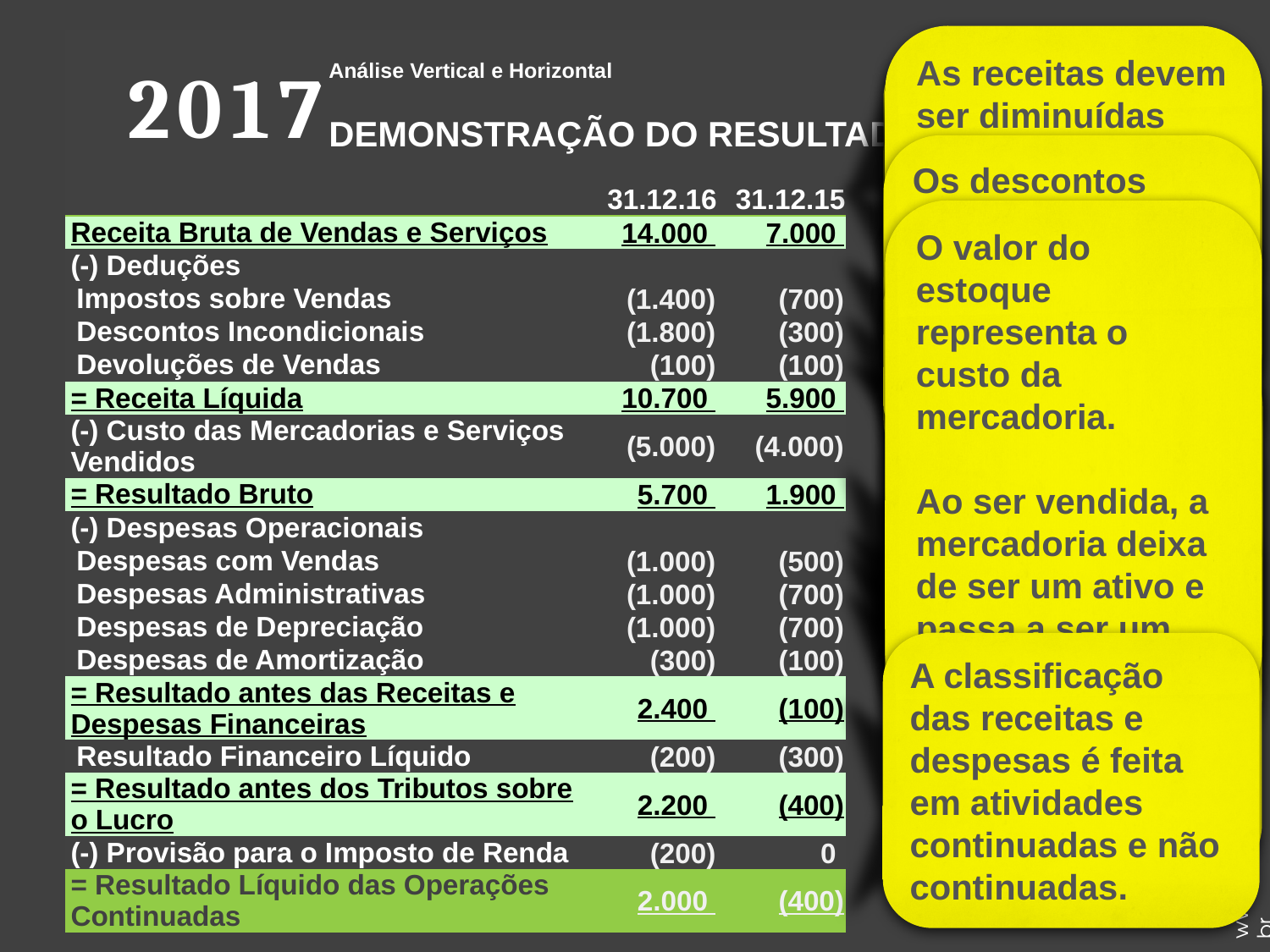

As receitas devem ser diminuídas dos descontos e abatimentos concedidos e dos valores coletados em nome de terceiros.
| 2017 | Análise Vertical e Horizontal |  |  |  |  |
| --- | --- | --- | --- | --- | --- |
|  | DEMONSTRAÇÃO DO RESULTADO |  |  |  |  |
|  |  | 31.12.16 | 31.12.15 | V% | H% |
| Receita Bruta de Vendas e Serviços |  | 14.000 | 7.000 | 118,6% | 200,0% |
| (-) Deduções |  |  |  |  |  |
| Impostos sobre Vendas |  | (1.400) | (700) | -11,9% | 200,0% |
| Descontos Incondicionais |  | (1.800) | (300) | -5,1% | 600,0% |
| Devoluções de Vendas |  | (100) | (100) | -1,7% | 100,0% |
| = Receita Líquida |  | 10.700 | 5.900 | 100,0% | 181,4% |
| (-) Custo das Mercadorias e Serviços Vendidos |  | (5.000) | (4.000) | -67,8% | 125,0% |
| = Resultado Bruto |  | 5.700 | 1.900 | 32,2% | 300,0% |
| (-) Despesas Operacionais |  |  |  |  |  |
| Despesas com Vendas |  | (1.000) | (500) | -8,5% | 200,0% |
| Despesas Administrativas |  | (1.000) | (700) | -11,9% | 142,9% |
| Despesas de Depreciação |  | (1.000) | (700) | -11,9% | 142,9% |
| Despesas de Amortização |  | (300) | (100) | -1,7% | 300,0% |
| = Resultado antes das Receitas e Despesas Financeiras |  | 2.400 | (100) | -1,7% | -2400,0% |
| Resultado Financeiro Líquido |  | (200) | (300) | -5,1% | 66,7% |
| = Resultado antes dos Tributos sobre o Lucro |  | 2.200 | (400) | -6,8% | -550,0% |
| (-) Provisão para o Imposto de Renda |  | (200) | 0 | 0,0% |  |
| = Resultado Líquido das Operações Continuadas |  | 2.000 | (400) | -6,8% | -500,0% |
A receita bruta engloba valores que não são realmente receitas da empresa.
Nos impostos incidentes sobre vendas, a empresa atua como mera repassadora do valor para o fisco.
Os descontos incondicionais concedidos e as devoluções de vendas também não são despesas de fato.
O valor do estoque representa o custo da mercadoria.

Ao ser vendida, a mercadoria deixa de ser um ativo e passa a ser um resultado.
A receita líquida é o real faturamento da empresa.
As despesas de vendas incluem os gastos com propaganda, comissões de vendedores, brindes e promoções.
As despesas operacionais são diretamente relacionadas às operações normais da empresa.
As despesas administrativas são relacionadas à manutenção da estrutura de funcionamento da empresa.
O resultado antes das receitas e despesas financeiras é quanto a empresa ganhou em suas atividades rotineiras.
A classificação das receitas e despesas é feita em atividades continuadas e não continuadas.